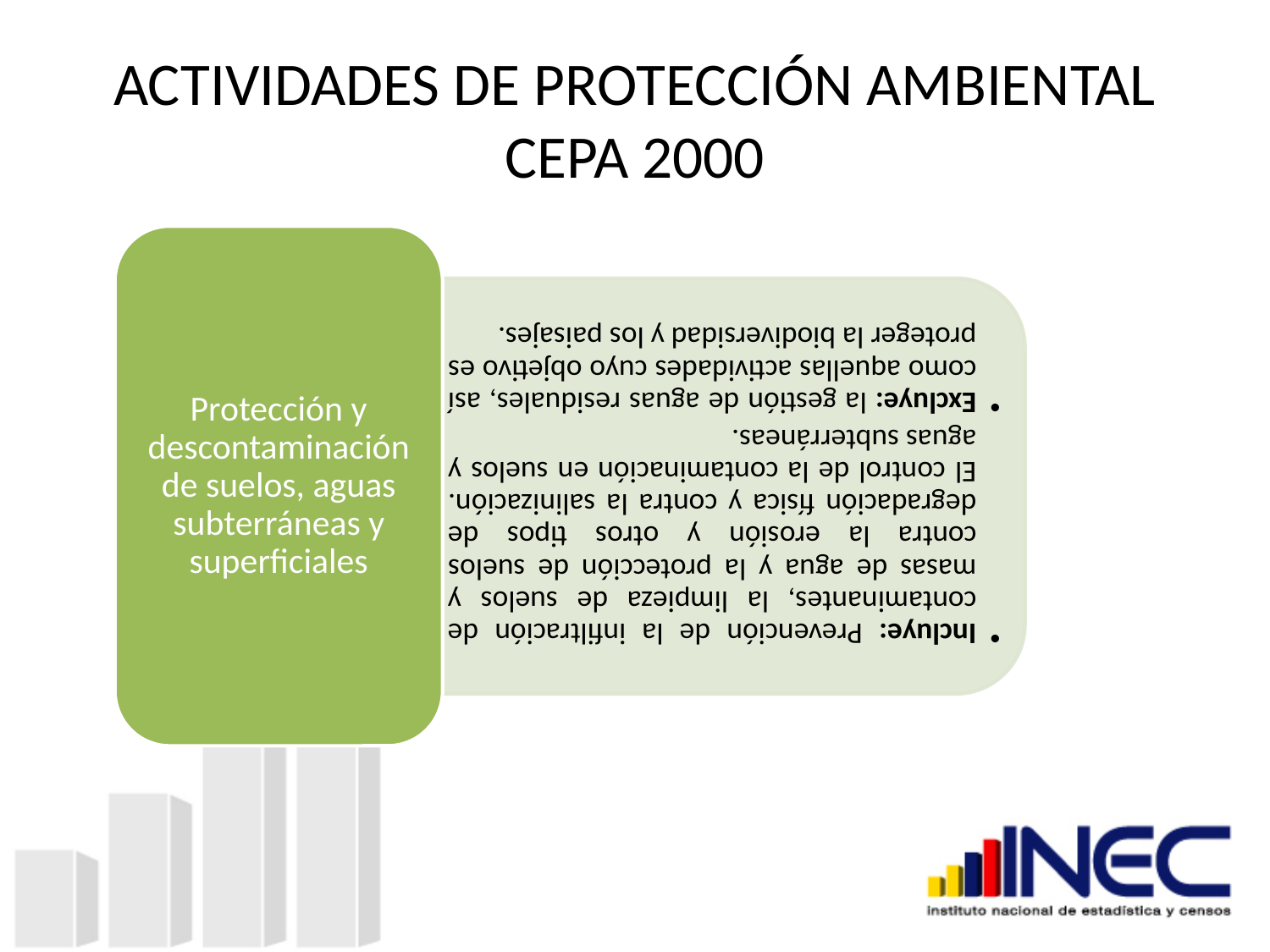

# ACTIVIDADES DE PROTECCIÓN AMBIENTAL CEPA 2000
Incluye: Prevención de la infiltración de contaminantes, la limpieza de suelos y masas de agua y la protección de suelos contra la erosión y otros tipos de degradación física y contra la salinización. El control de la contaminación en suelos y aguas subterráneas.
Excluye: la gestión de aguas residuales, así como aquellas actividades cuyo objetivo es proteger la biodiversidad y los paisajes.
Protección y descontaminación de suelos, aguas subterráneas y superficiales